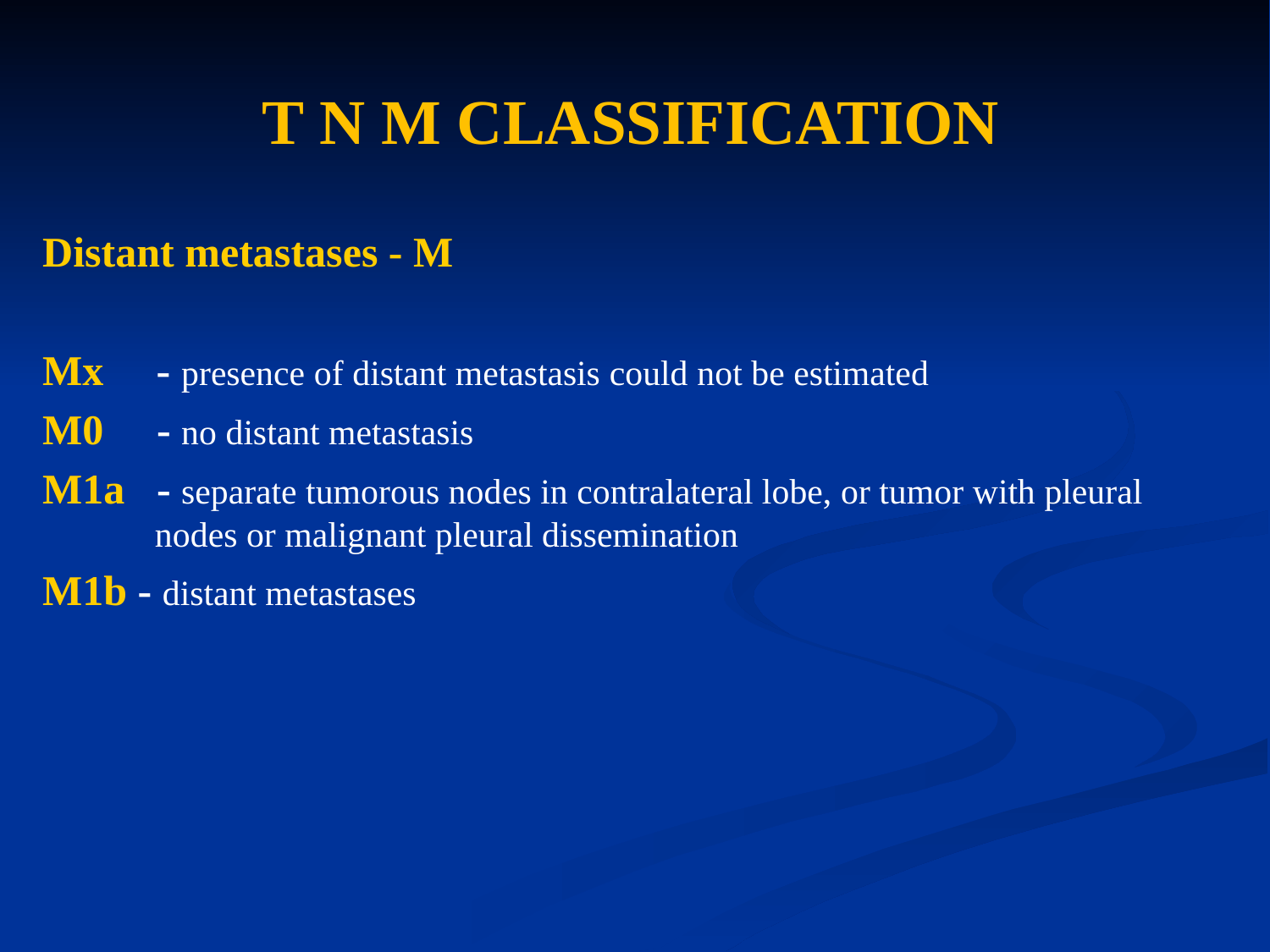

# T N M CLASSIFICATION
Distant metastases - M

Mx     - presence of distant metastasis could not be estimated
M0     - no distant metastasis
M1a   - separate tumorous nodes in contralateral lobe, or tumor with pleural nodes or malignant pleural dissemination
M1b - distant metastases